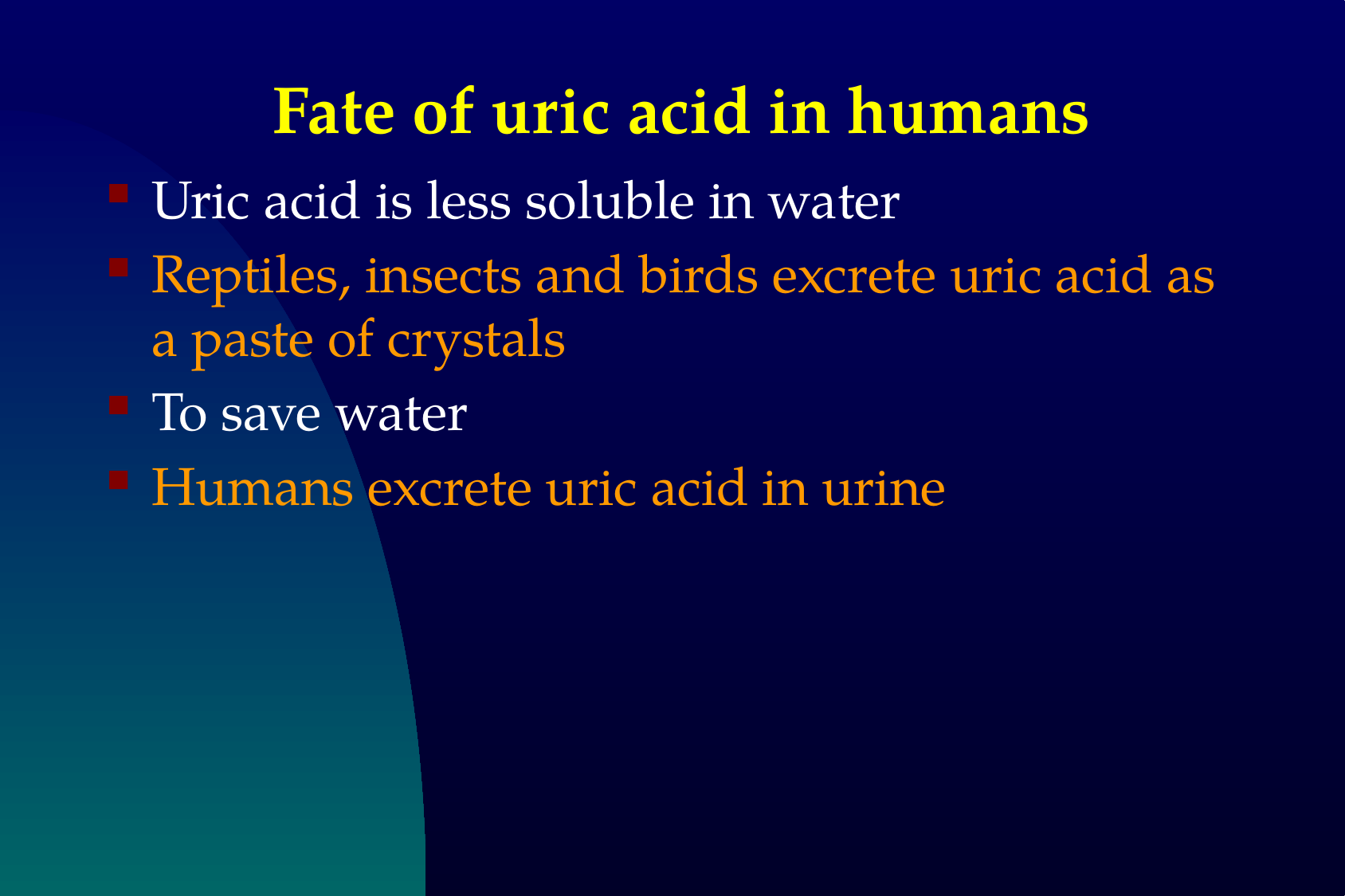

# Fate of uric acid in humans
Uric acid is less soluble in water
Reptiles, insects and birds excrete uric acid as a paste of crystals
To save water
Humans excrete uric acid in urine